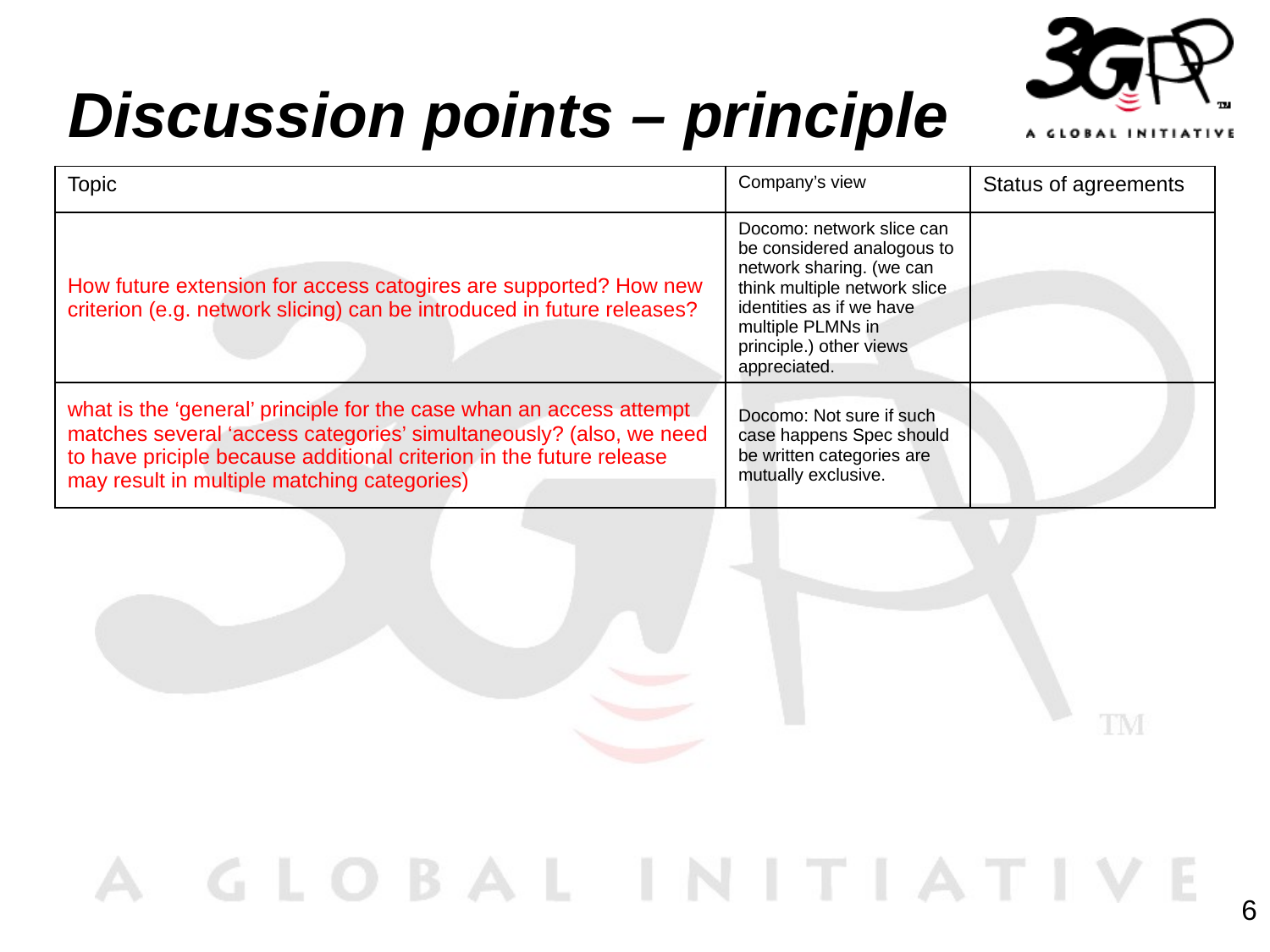

# Discussion points – principle
| Topic | Company’s view | Status of agreements |
| --- | --- | --- |
| How future extension for access catogires are supported? How new criterion (e.g. network slicing) can be introduced in future releases? | Docomo: network slice can be considered analogous to network sharing. (we can think multiple network slice identities as if we have multiple PLMNs in principle.) other views appreciated. |  |
| what is the ‘general’ principle for the case whan an access attempt matches several ‘access categories’ simultaneously? (also, we need to have priciple because additional criterion in the future release may result in multiple matching categories) | Docomo: Not sure if such case happens Spec should be written categories are mutually exclusive. |  |
6